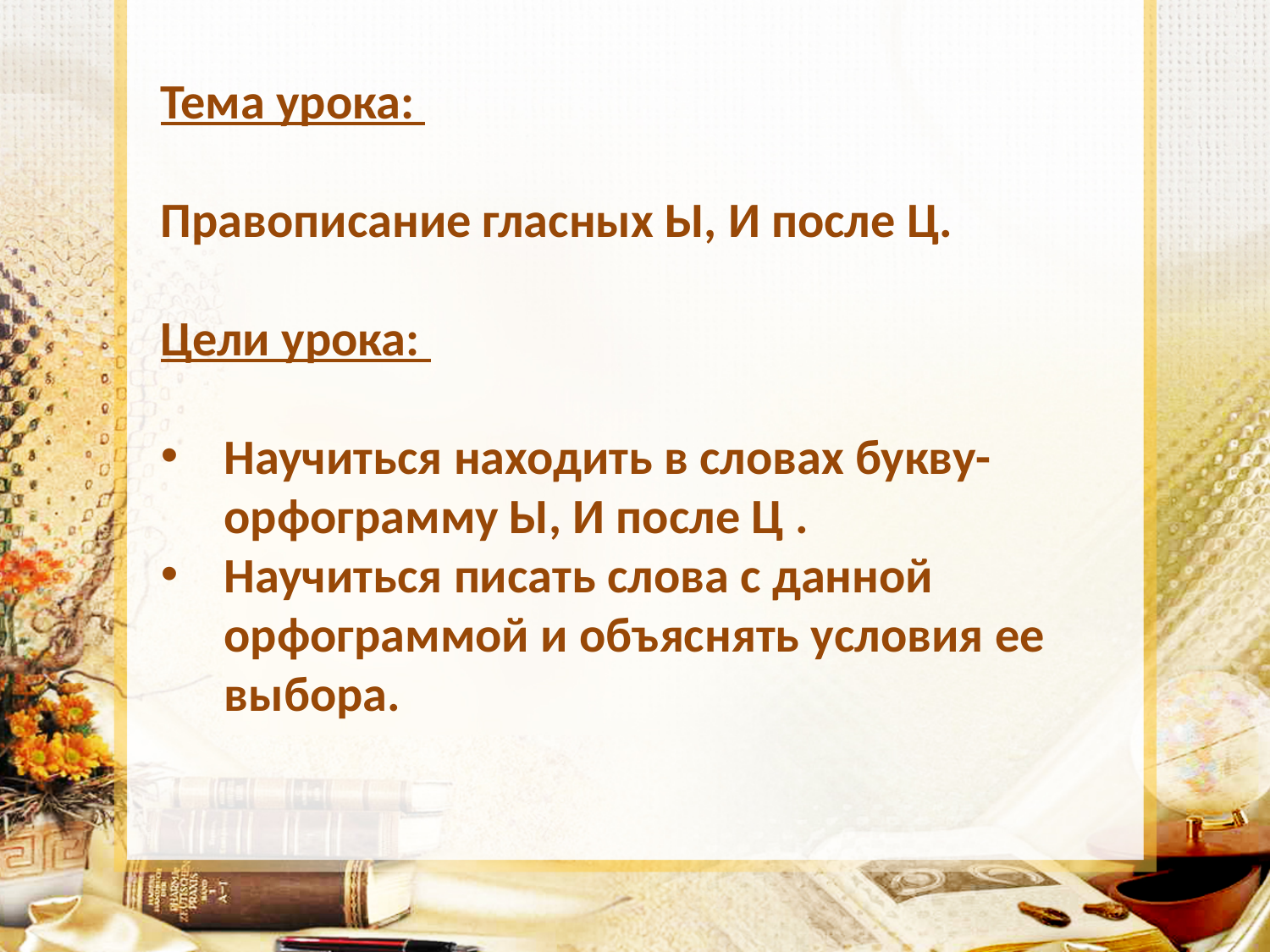

Тема урока:

Правописание гласных Ы, И после Ц.

Цели урока:

Научиться находить в словах букву-орфограмму Ы, И после Ц .
Научиться писать слова с данной орфограммой и объяснять условия ее выбора.